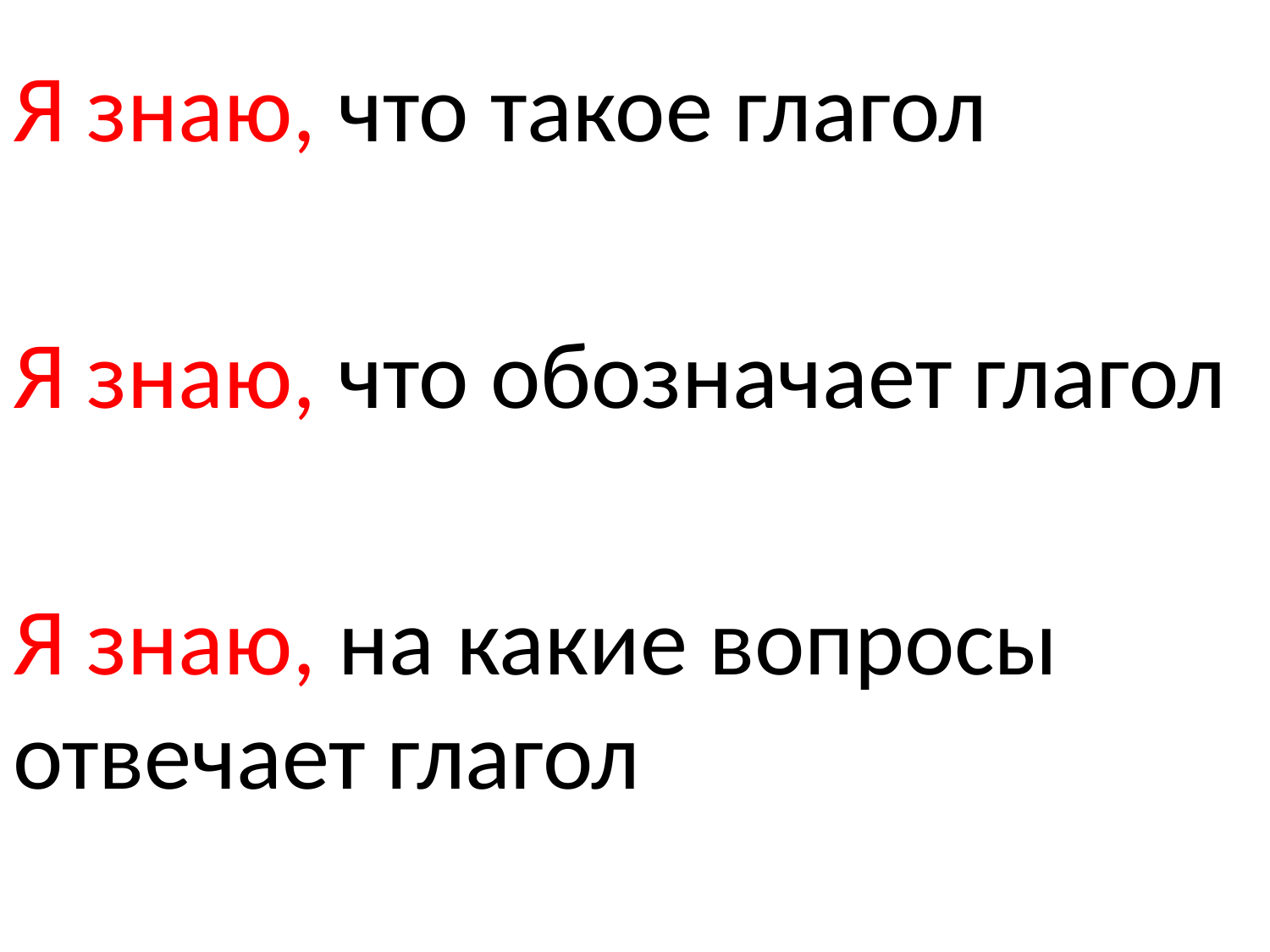

Я знаю, что такое глагол

Я знаю, что обозначает глагол

Я знаю, на какие вопросы отвечает глагол